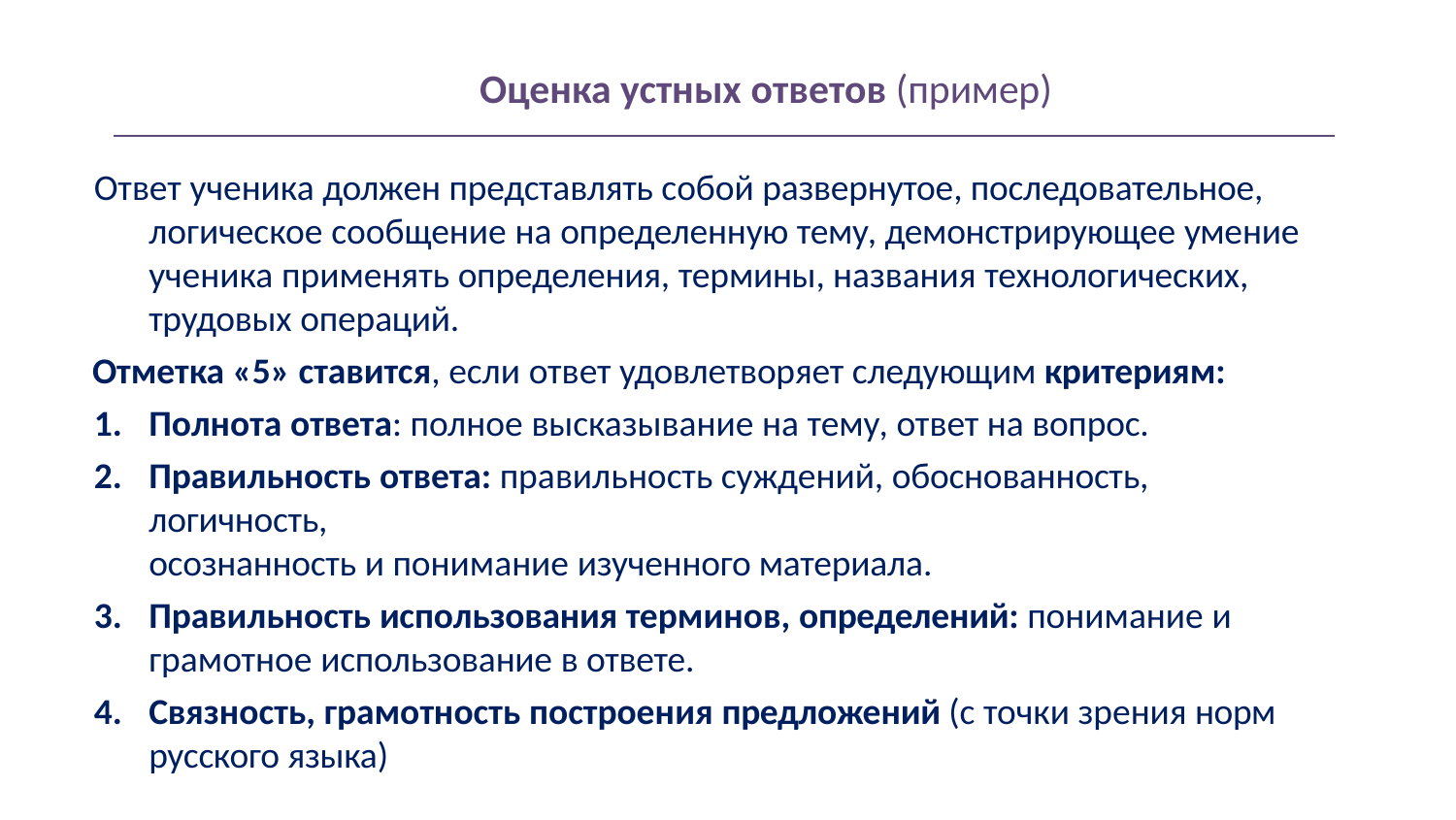

# Оценка устных ответов (пример)

Ответ ученика должен представлять собой развернутое, последовательное, логическое сообщение на определенную тему, демонстрирующее умение ученика применять определения, термины, названия технологических, трудовых операций.
Отметка «5» ставится, если ответ удовлетворяет следующим критериям:
Полнота ответа: полное высказывание на тему, ответ на вопрос.
Правильность ответа: правильность суждений, обоснованность, логичность,
осознанность и понимание изученного материала.
Правильность использования терминов, определений: понимание и
грамотное использование в ответе.
Связность, грамотность построения предложений (с точки зрения норм
русского языка)